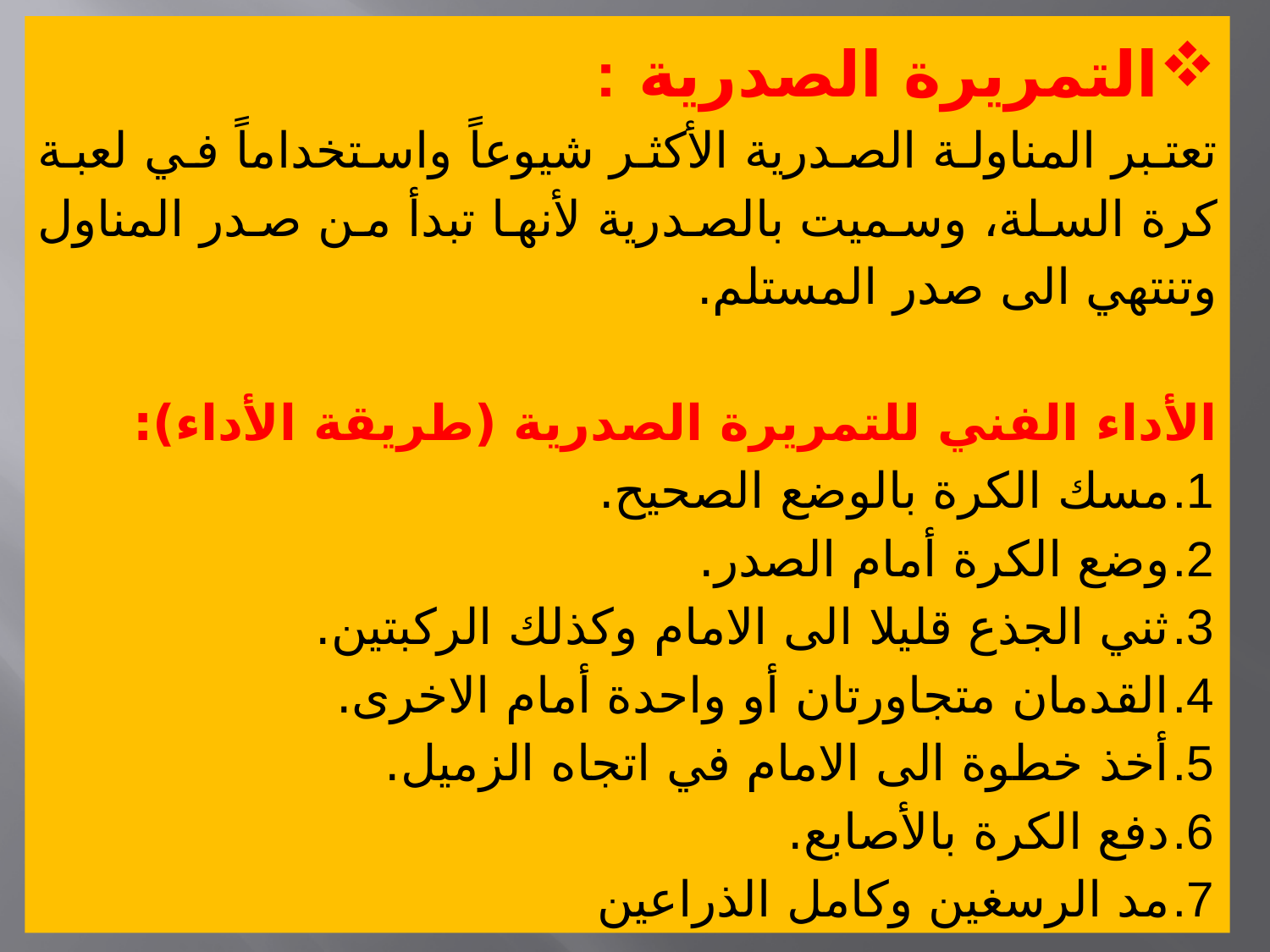

التمريرة الصدرية :
تعتبر المناولة الصدرية الأكثر شيوعاً واستخداماً في لعبة كرة السلة، وسميت بالصدرية لأنها تبدأ من صدر المناول وتنتهي الى صدر المستلم.

الأداء الفني للتمريرة الصدرية (طريقة الأداء):
مسك الكرة بالوضع الصحيح.
وضع الكرة أمام الصدر.
ثني الجذع قليلا الى الامام وكذلك الركبتين.
القدمان متجاورتان أو واحدة أمام الاخرى.
أخذ خطوة الى الامام في اتجاه الزميل.
دفع الكرة بالأصابع.
مد الرسغين وكامل الذراعين